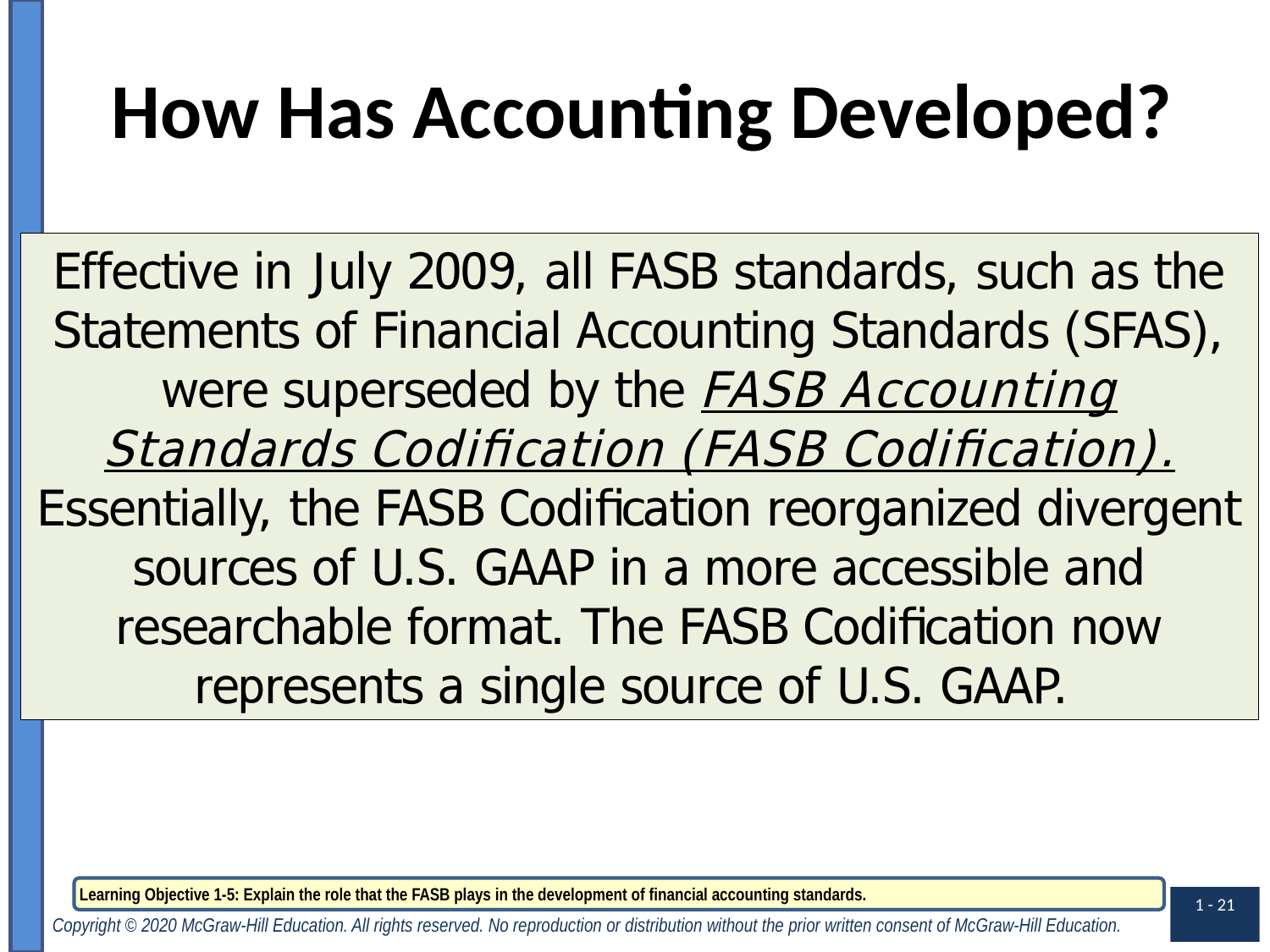

# How Has Accounting Developed?
Effective in July 2009, all FASB standards, such as the Statements of Financial Accounting Standards (SFAS), were superseded by the FASB Accounting Standards Codification (FASB Codification). Essentially, the FASB Codification reorganized divergent sources of U.S. GAAP in a more accessible and researchable format. The FASB Codification now represents a single source of U.S. GAAP.
 Learning Objective 1-5: Explain the role that the FASB plays in the development of financial accounting standards.